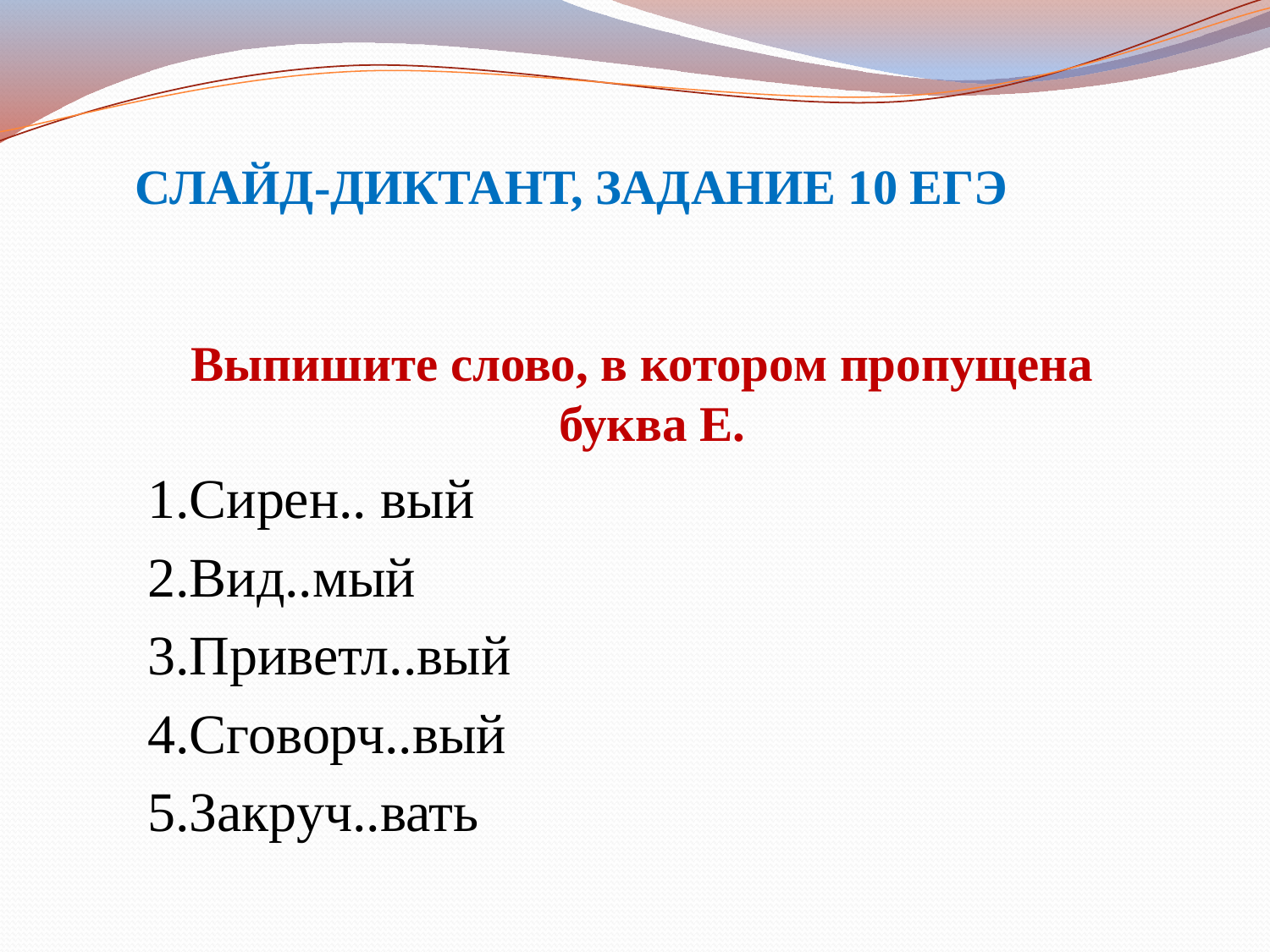

СЛАЙД-ДИКТАНТ, ЗАДАНИЕ 10 ЕГЭ
# Выпишите слово, в котором пропущена буква Е.
 1.Сирен.. вый
 2.Вид..мый
 3.Приветл..вый
 4.Сговорч..вый
 5.Закруч..вать